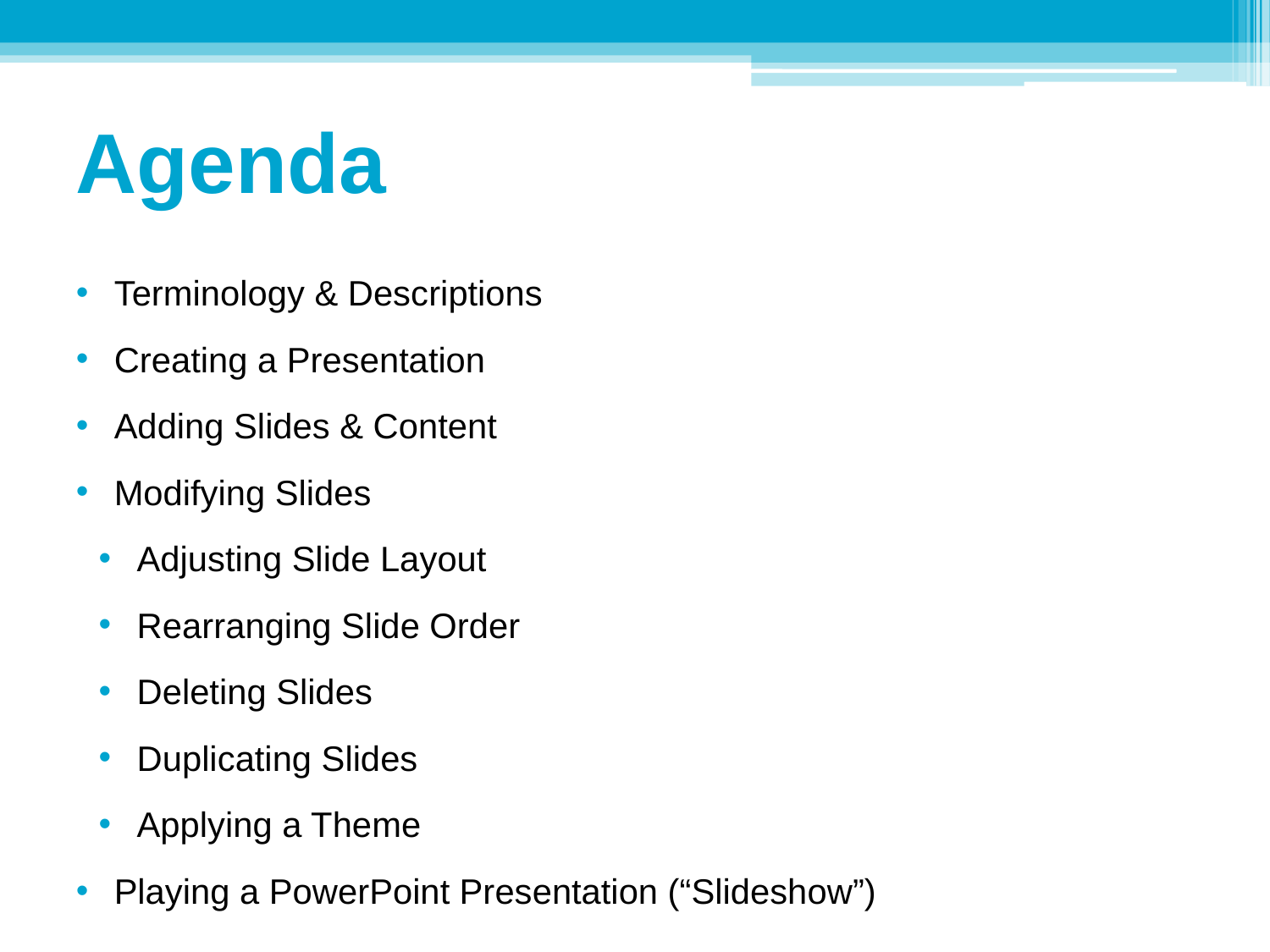

# Agenda
Terminology & Descriptions
Creating a Presentation
Adding Slides & Content
Modifying Slides
Adjusting Slide Layout
Rearranging Slide Order
Deleting Slides
Duplicating Slides
Applying a Theme
Playing a PowerPoint Presentation (“Slideshow”)